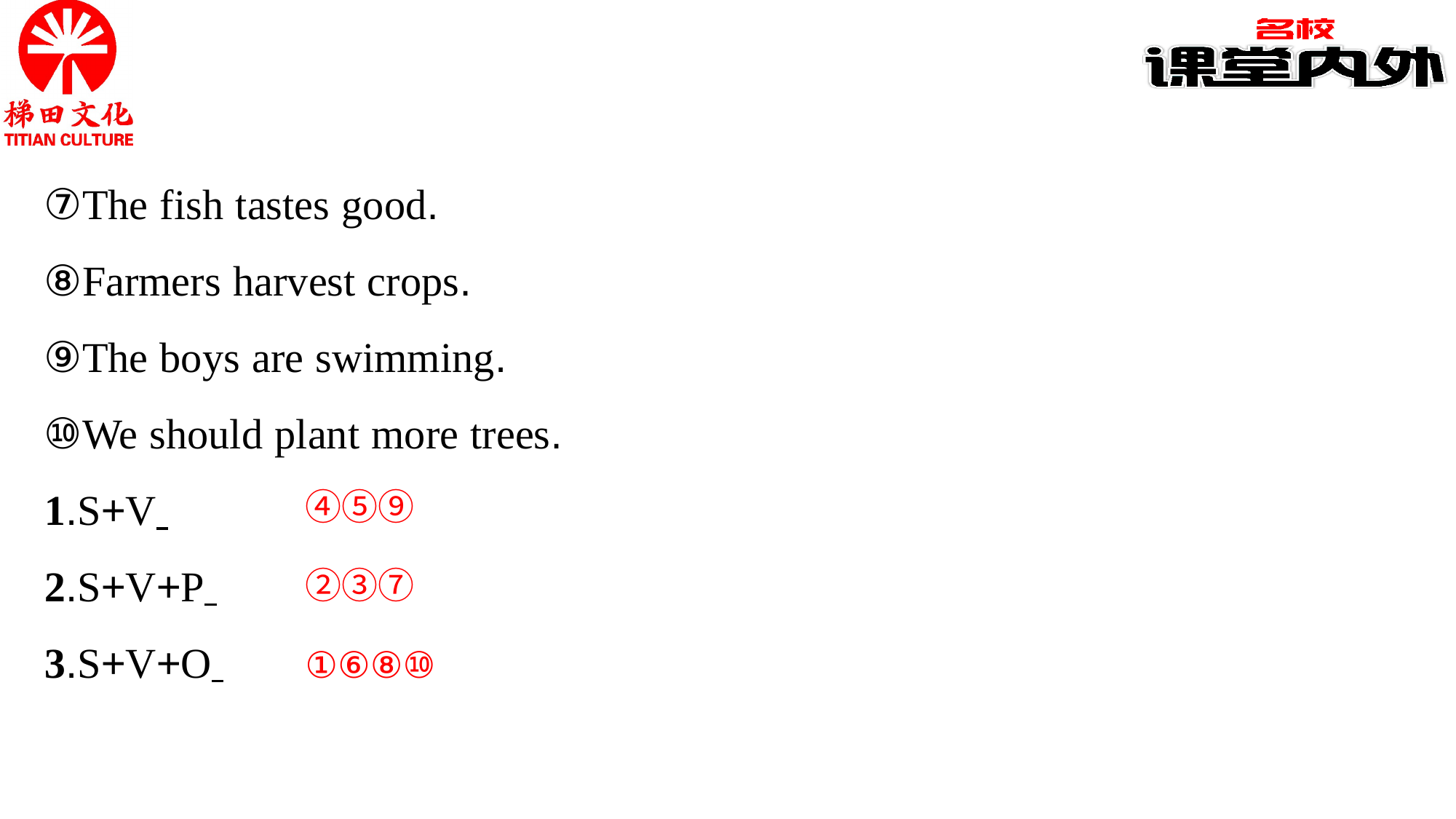

⑦The fish tastes good.
⑧Farmers harvest crops.
⑨The boys are swimming.
⑩We should plant more trees.
1.S+V
2.S+V+P
3.S+V+O
④⑤⑨
②③⑦
①⑥⑧⑩